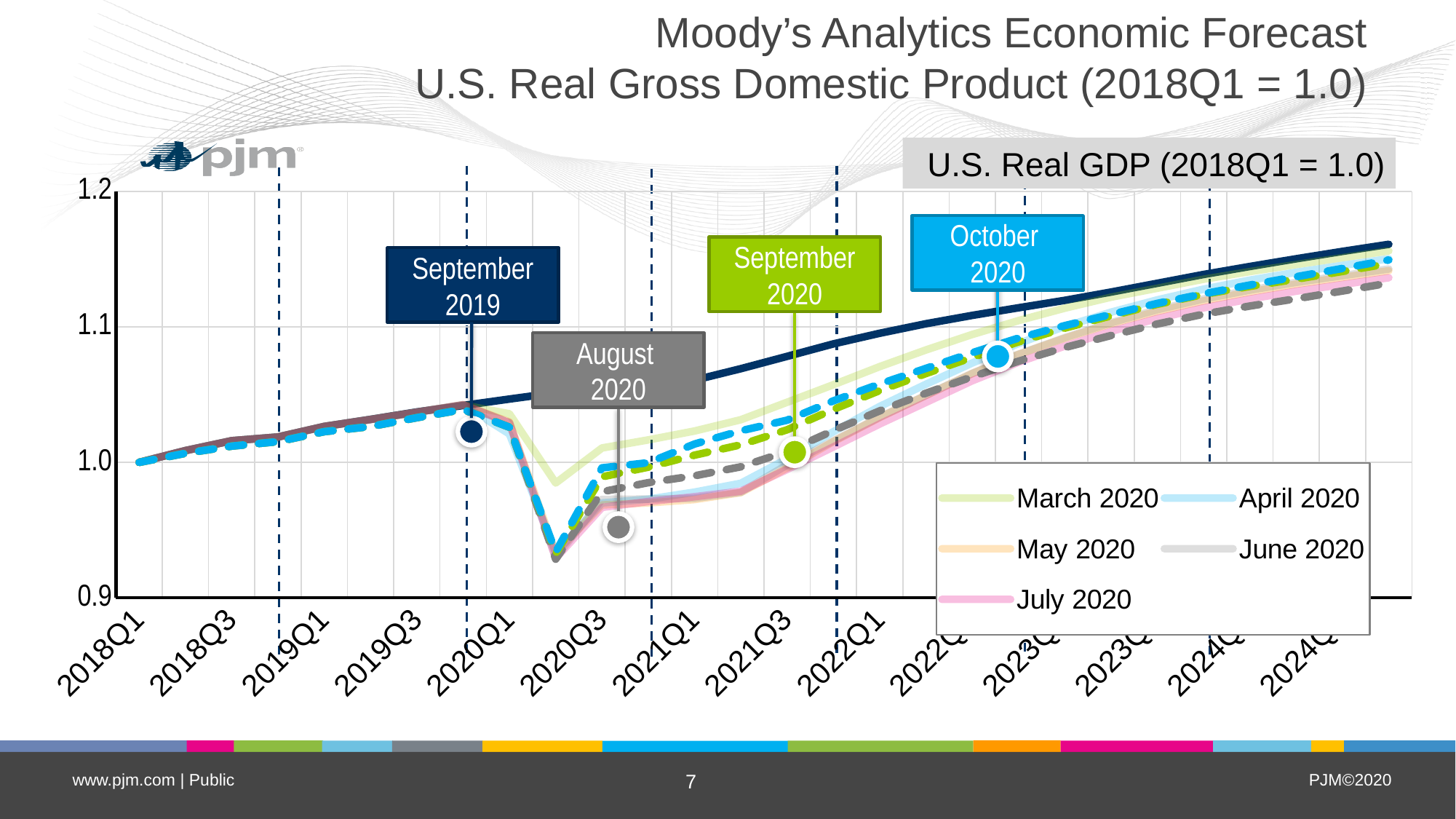

# Moody’s Analytics Economic Forecast U.S. Real Gross Domestic Product (2018Q1 = 1.0)
U.S. Real GDP (2018Q1 = 1.0)

### Chart

| Category | September 2019 | March 2020 | April 2020 | May 2020 | June 2020 | July 2020 | August 2020 | September 2020 | October 2020 |
|---|---|---|---|---|---|---|---|---|---|
| 2018Q1 | 1.0 | 1.0 | 1.0 | 1.0 | 1.0 | 1.0 | 1.0 | 1.0 | 1.0 |
| 2018Q2 | 1.00867115725817 | 1.00867115725817 | 1.00867115725817 | 1.00867115725817 | 1.00867115725817 | 1.00867115725817 | 1.00668628011477 | 1.00668628011477 | 1.00668628011477 |
| 2018Q3 | 1.01597038418063 | 1.01597038418063 | 1.01597038418063 | 1.01597038418063 | 1.01597038418063 | 1.01597038418063 | 1.01197335223264 | 1.01197335223264 | 1.01197335223264 |
| 2018Q4 | 1.0187270443286 | 1.0187270443286 | 1.0187270443286 | 1.0187270443286 | 1.0187270443286 | 1.0187270443286 | 1.0152958776088 | 1.0152958776088 | 1.0152958776088 |
| 2019Q1 | 1.02652241367323 | 1.02652241367323 | 1.02652241367323 | 1.02652241367323 | 1.02652241367323 | 1.02652241367323 | 1.02265801706302 | 1.02265801706302 | 1.02265801706302 |
| 2019Q2 | 1.03171493352896 | 1.03165191237739 | 1.03165191237739 | 1.03165191237739 | 1.03165191237739 | 1.03165191237739 | 1.02644917566369 | 1.02644917566369 | 1.02644917566369 |
| 2019Q3 | 1.0371944465462 | 1.03703485156458 | 1.03703485156458 | 1.03703485156458 | 1.03703485156458 | 1.03703485156458 | 1.03298678183402 | 1.03298678183402 | 1.03298678183402 |
| 2019Q4 | 1.04196506826394 | 1.04242462437062 | 1.04250489227451 | 1.04250489227451 | 1.04250489227451 | 1.04250489227451 | 1.03904247935685 | 1.03904247935685 | 1.03904247935685 |
| 2020Q1 | 1.0467239611818 | 1.03583181936043 | 1.02096863852385 | 1.02980884198688 | 1.02909429493704 | 1.02923861445883 | 1.0259229616411 | 1.0259229616411 | 1.0259229616411 |
| 2020Q2 | 1.05135004233277 | 0.98470947716442 | 0.933332540535131 | 0.932898223015726 | 0.929642229731269 | 0.929148275217214 | 0.928514491500303 | 0.932635592930848 | 0.933732326351126 |
| 2020Q3 | 1.05361869943647 | 1.01061702170016 | 0.970047083141186 | 0.968548652458161 | 0.972596541939031 | 0.966738819485901 | 0.978289770689917 | 0.989279361291711 | 0.995935681951744 |
| 2020Q4 | 1.05560857103133 | 1.01658397704616 | 0.972794448860925 | 0.970049375750529 | 0.972872189377725 | 0.971040363821412 | 0.984971457451066 | 0.996431914678511 | 0.99973583514794 |
| 2021Q1 | 1.06067312800255 | 1.02313625943066 | 0.978007729596682 | 0.972519808689988 | 0.973476468804346 | 0.974625801418947 | 0.990066443934667 | 1.00532843810896 | 1.0135210128904 |
| 2021Q2 | 1.06911496483134 | 1.03144395465883 | 0.984521265414652 | 0.977653566842907 | 0.977944575845685 | 0.978701593087078 | 0.996698520969918 | 1.01294957469005 | 1.02331316919415 |
| 2021Q3 | 1.07823040745275 | 1.04433152759681 | 1.00262388259765 | 0.99576935552843 | 0.998086086113425 | 0.994730770393731 | 1.0080542141228 | 1.02402702450742 | 1.03112259223767 |
| 2021Q4 | 1.0874300814771 | 1.05728269602994 | 1.02261401399267 | 1.01531997466601 | 1.01588193073475 | 1.01138663749826 | 1.02345901656115 | 1.03906635359388 | 1.04539972095341 |
| 2022Q1 | 1.09525812693546 | 1.07065164035875 | 1.04123922893464 | 1.03308158364377 | 1.03337398171205 | 1.02831972779314 | 1.03799938834712 | 1.05297596312747 | 1.05781858554342 |
| 2022Q2 | 1.10231418024833 | 1.08296238740787 | 1.05762224268381 | 1.04933297852787 | 1.04955459054939 | 1.04424922509519 | 1.05098892116619 | 1.06553071541165 | 1.06932446817139 |
| 2022Q3 | 1.10846388267157 | 1.09435456472058 | 1.07332447000585 | 1.0654693114868 | 1.06573740737814 | 1.06023626306554 | 1.06316910343312 | 1.07746247753535 | 1.08089200230852 |
| 2022Q4 | 1.11405999431411 | 1.1046017092282 | 1.08769756680441 | 1.07960303447631 | 1.07981321909213 | 1.0738909341102 | 1.07462239035413 | 1.08888174834893 | 1.09168968249164 |
| 2023Q1 | 1.11955076158048 | 1.1137913779552 | 1.10025983161064 | 1.09161558638075 | 1.09200916378089 | 1.08579666025445 | 1.08472401961742 | 1.09905053474385 | 1.10091396417229 |
| 2023Q2 | 1.12566892765564 | 1.1218947169218 | 1.11082104999816 | 1.10229818486555 | 1.10303592770426 | 1.09667070228064 | 1.09361514579338 | 1.10808357389464 | 1.109150294914 |
| 2023Q3 | 1.13215780984445 | 1.12851189106666 | 1.11989333548983 | 1.1114457656089 | 1.11263484679989 | 1.10618684697839 | 1.10212088220059 | 1.1166545033056 | 1.11730702112345 |
| 2023Q4 | 1.13866825029539 | 1.13518366612001 | 1.12780966497502 | 1.11922251964093 | 1.12053399607506 | 1.11402562569331 | 1.10937974507045 | 1.12393191048809 | 1.12438533265446 |
| 2024Q1 | 1.14455831175695 | 1.14077024354556 | 1.13450103863899 | 1.12577642969149 | 1.1270989889239 | 1.12057991305018 | 1.11535755656272 | 1.12985519986585 | 1.13085939472895 |
| 2024Q2 | 1.15023265844166 | 1.14597754842043 | 1.14025533530599 | 1.13152000904691 | 1.13282683630705 | 1.12633601015722 | 1.1207320725429 | 1.13519942610628 | 1.13696267185427 |
| 2024Q3 | 1.15569017449967 | 1.15106355362557 | 1.14534045298155 | 1.13648693463876 | 1.13777287523647 | 1.13131029351723 | 1.12645543151535 | 1.14090849381648 | 1.14309405499968 |
| 2024Q4 | 1.16089080637578 | 1.15604191931121 | 1.15019964523339 | 1.14140260310067 | 1.14268893386731 | 1.13623890722566 | 1.13227506209069 | 1.14669590195953 | 1.14935144589354 |
October
2020

September
2020

September 2019

August
2020